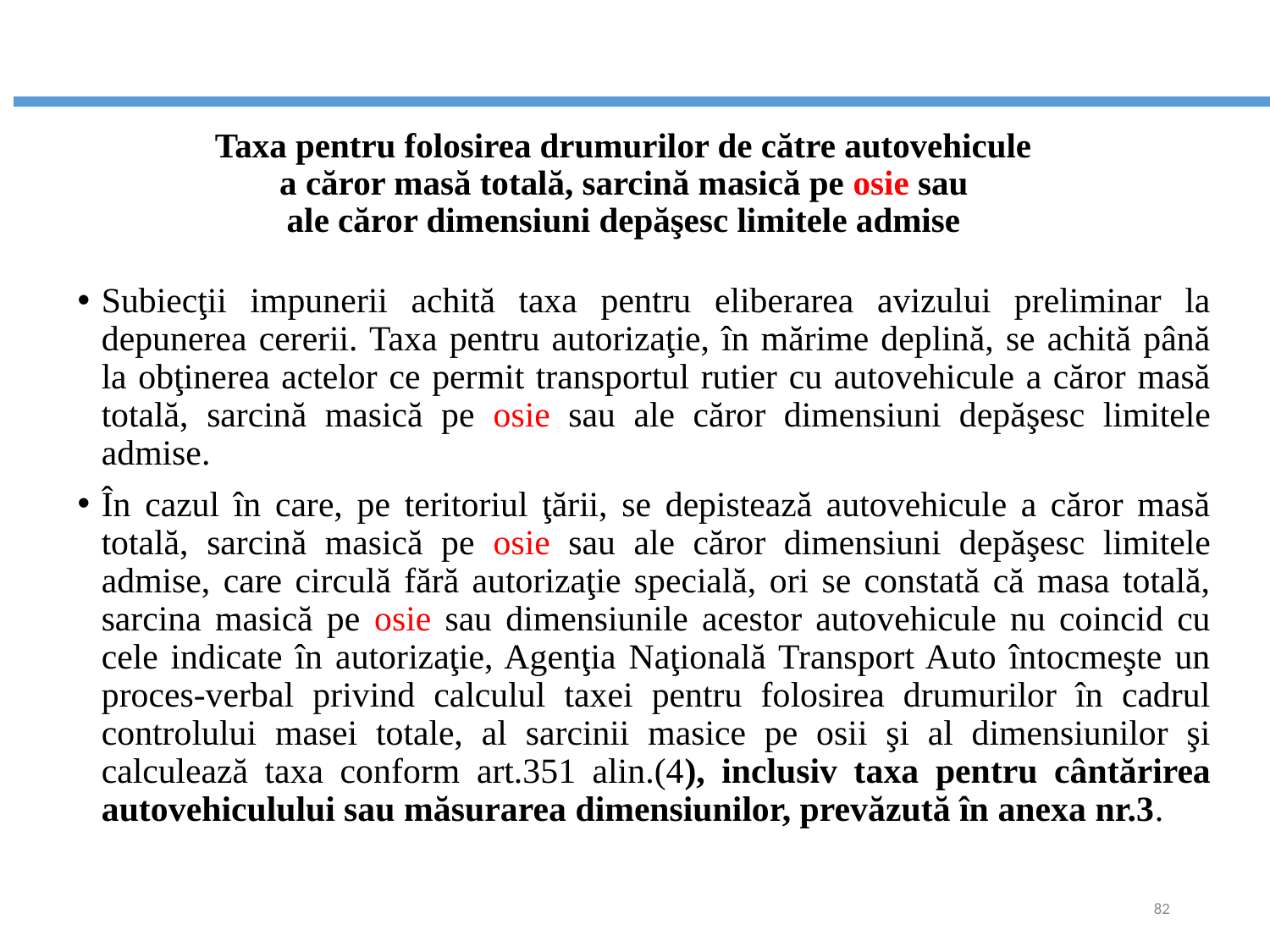

# Taxa pentru folosirea drumurilor de către autovehicule a căror masă totală, sarcină masică pe osie sau ale căror dimensiuni depăşesc limitele admise
Subiecţii impunerii achită taxa pentru eliberarea avizului preliminar la depunerea cererii. Taxa pentru autorizaţie, în mărime deplină, se achită până la obţinerea actelor ce permit transportul rutier cu autovehicule a căror masă totală, sarcină masică pe osie sau ale căror dimensiuni depăşesc limitele admise.
În cazul în care, pe teritoriul ţării, se depistează autovehicule a căror masă totală, sarcină masică pe osie sau ale căror dimensiuni depăşesc limitele admise, care circulă fără autorizaţie specială, ori se constată că masa totală, sarcina masică pe osie sau dimensiunile acestor autovehicule nu coincid cu cele indicate în autorizaţie, Agenţia Naţională Transport Auto întocmeşte un proces-verbal privind calculul taxei pentru folosirea drumurilor în cadrul controlului masei totale, al sarcinii masice pe osii şi al dimensiunilor şi calculează taxa conform art.351 alin.(4), inclusiv taxa pentru cântărirea autovehiculului sau măsurarea dimensiunilor, prevăzută în anexa nr.3.

82